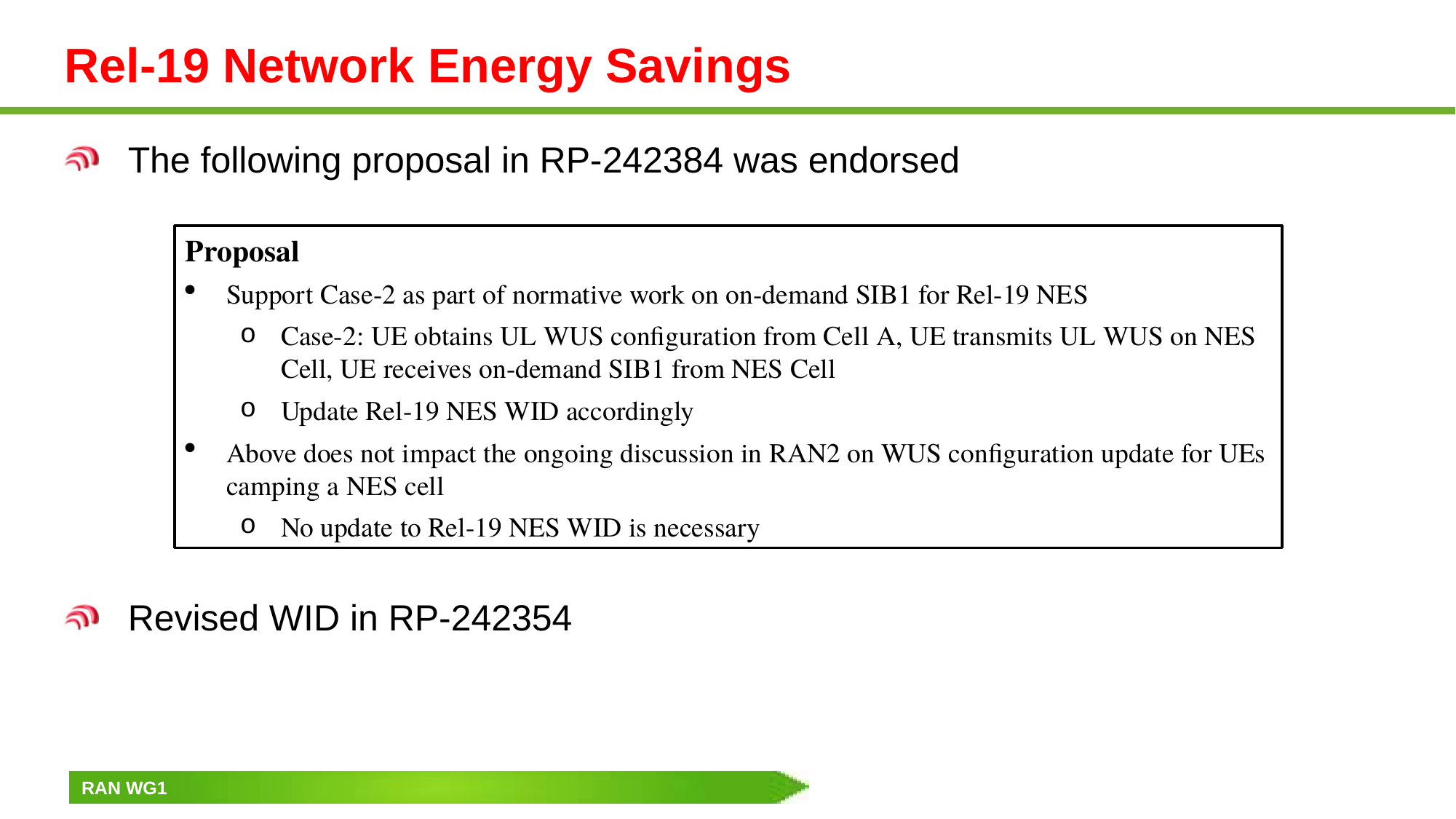

# Rel-19 Network Energy Savings
The following proposal in RP-242384 was endorsed

Revised WID in RP-242354

Proposal
Support Case-2 as part of normative work on on-demand SIB1 for Rel-19 NES
Case-2: UE obtains UL WUS configuration from Cell A, UE transmits UL WUS on NES Cell, UE receives on-demand SIB1 from NES Cell
Update Rel-19 NES WID accordingly
Above does not impact the ongoing discussion in RAN2 on WUS configuration update for UEs camping a NES cell
No update to Rel-19 NES WID is necessary